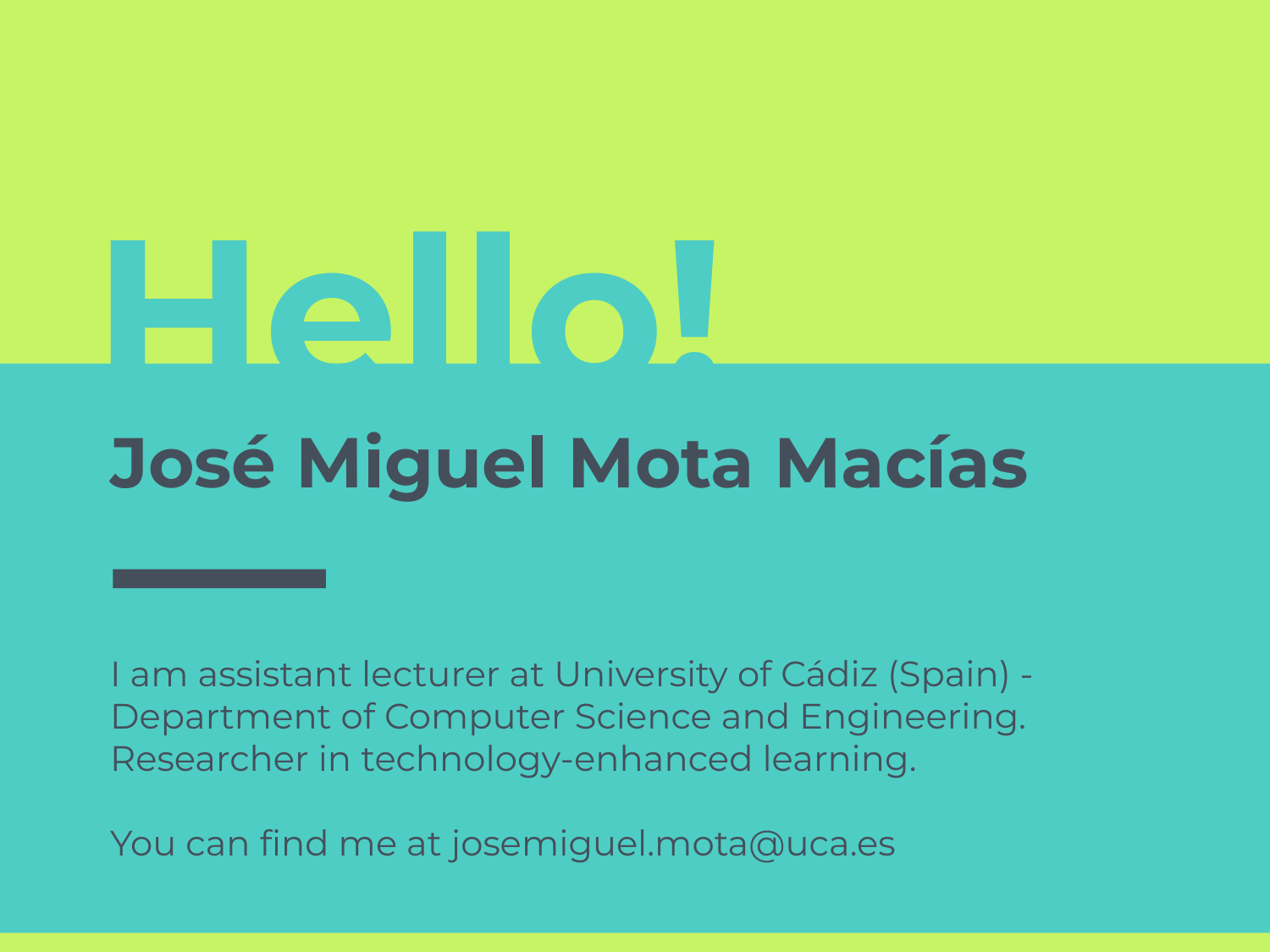

Hello!
José Miguel Mota Macías

I am assistant lecturer at University of Cádiz (Spain) - Department of Computer Science and Engineering. Researcher in technology-enhanced learning.
You can find me at josemiguel.mota@uca.es